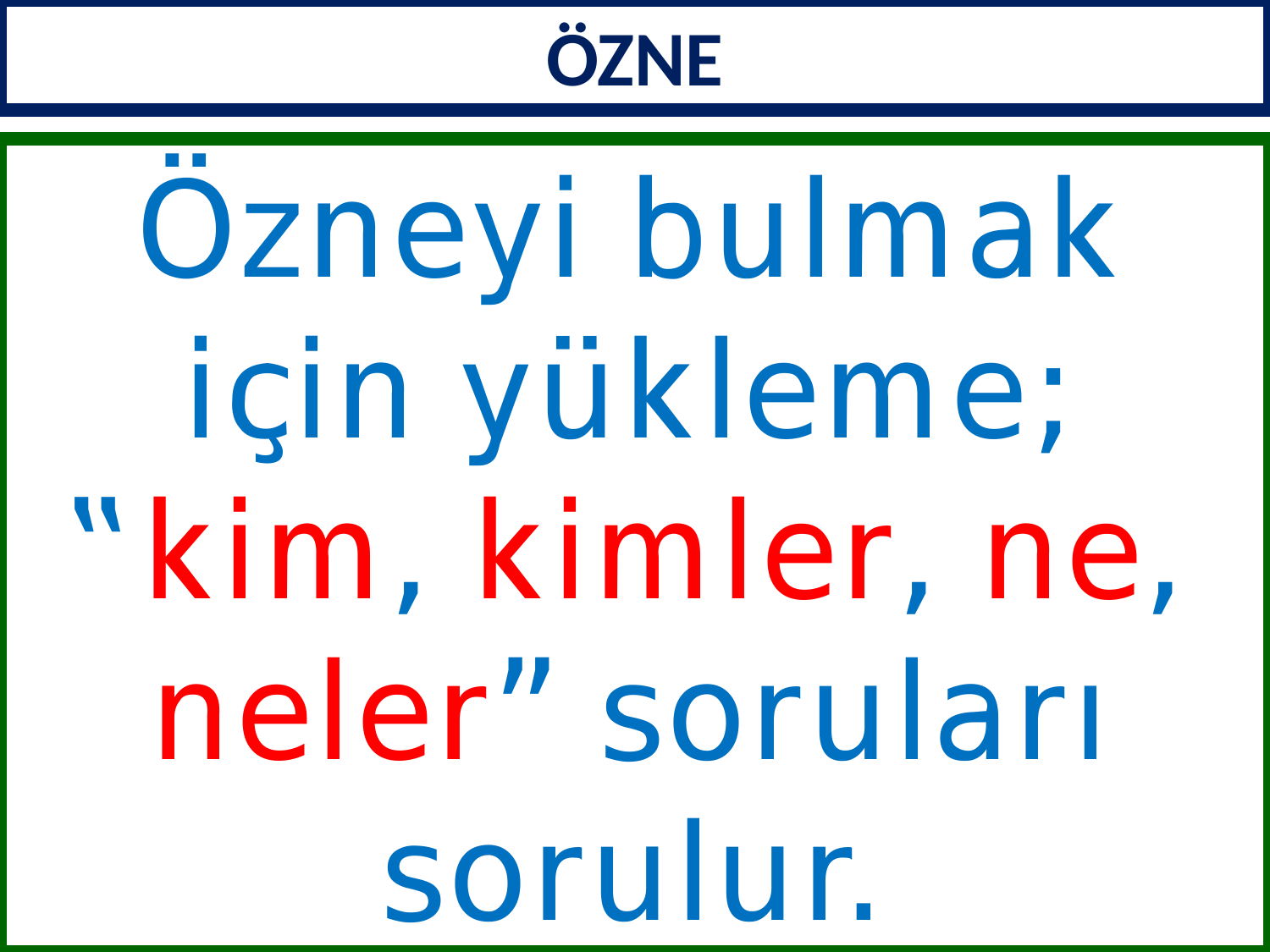

ÖZNE
Özneyi bulmak için yükleme; “kim, kimler, ne, neler” soruları sorulur.